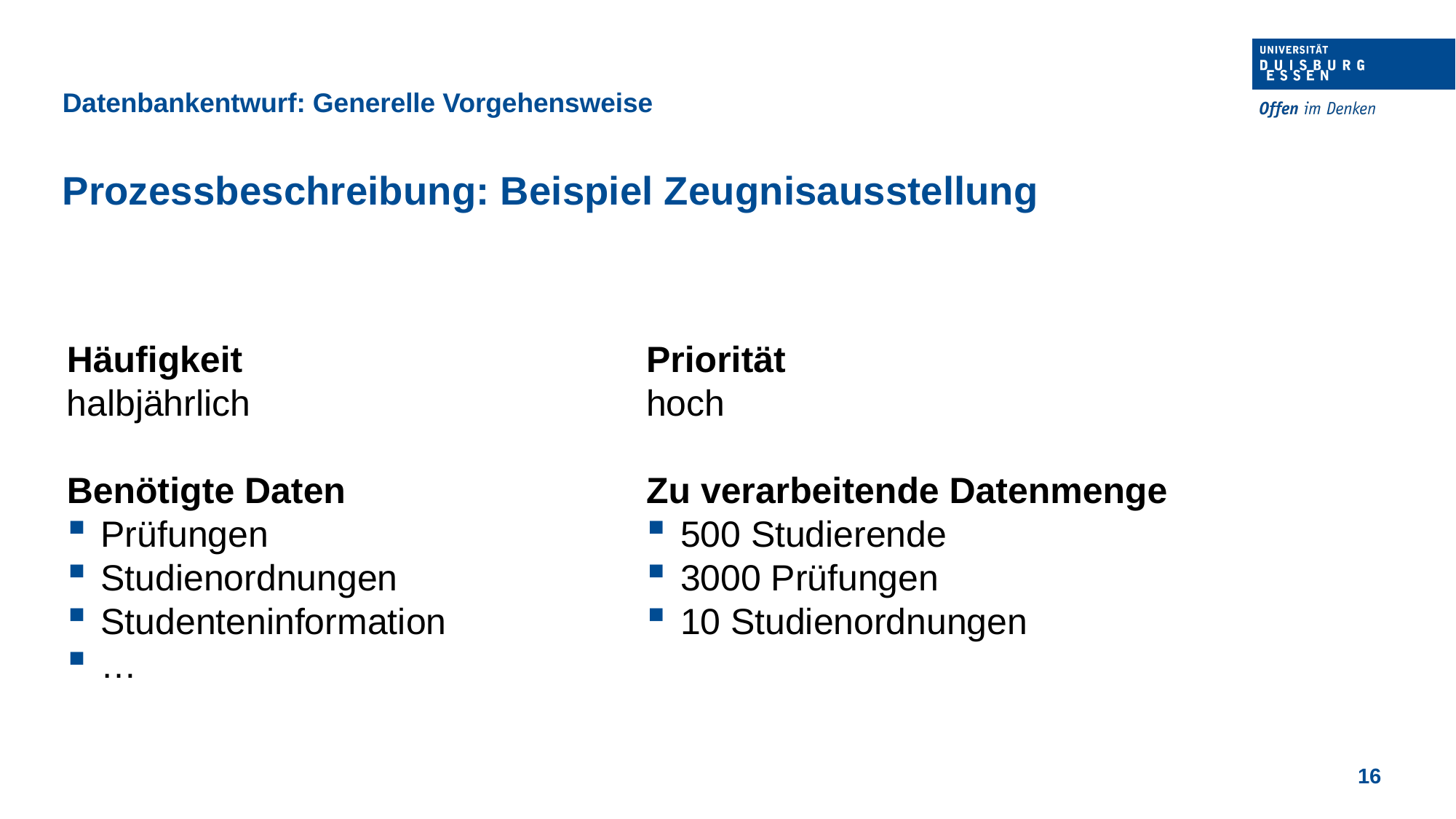

Datenbankentwurf: Generelle Vorgehensweise

Prozessbeschreibung: Beispiel Zeugnisausstellung

Häufigkeit
halbjährlich

Benötigte Daten
Prüfungen
Studienordnungen
Studenteninformation
…

Priorität
hoch

Zu verarbeitende Datenmenge
500 Studierende
3000 Prüfungen
10 Studienordnungen

16